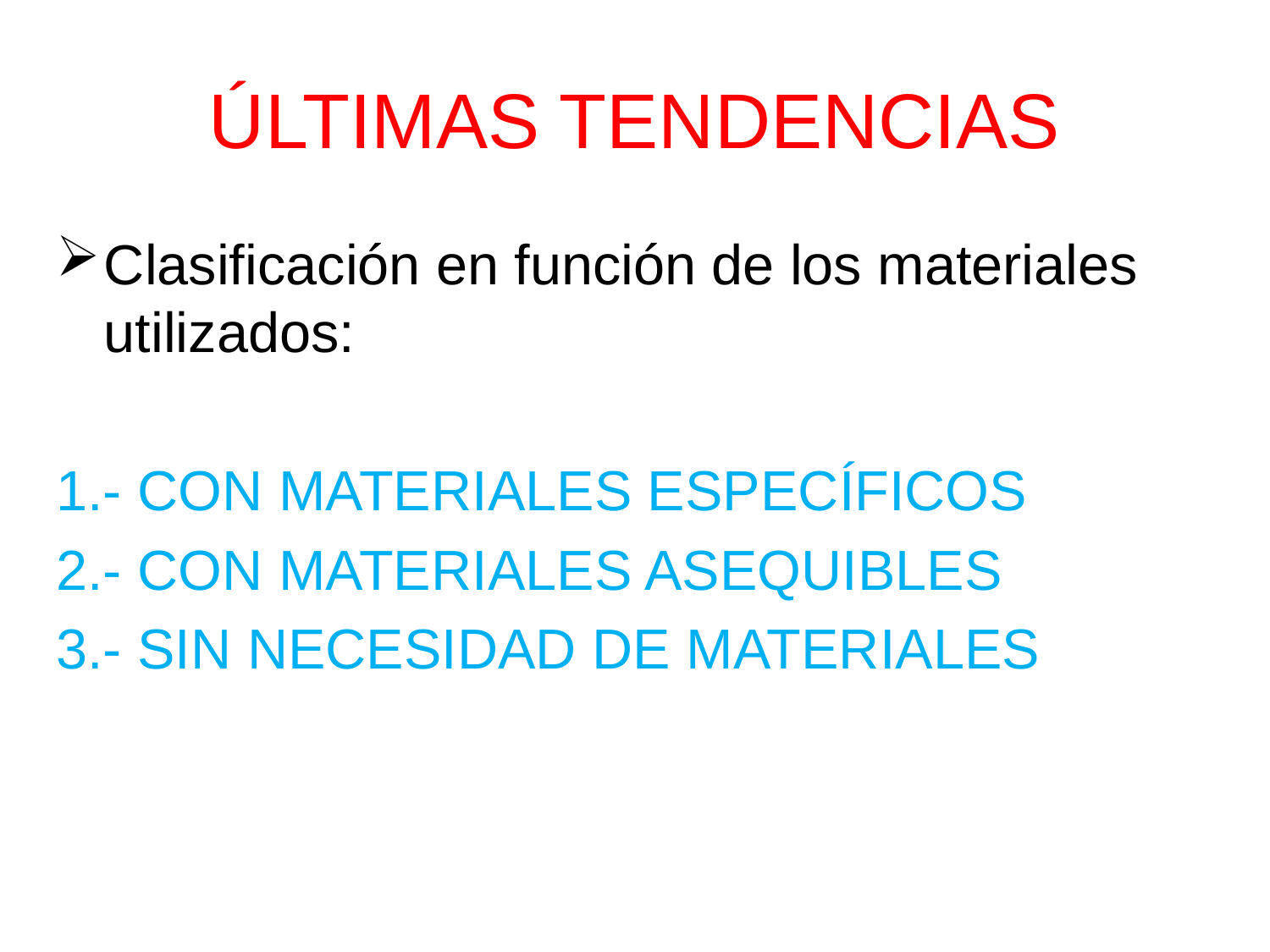

# ÚLTIMAS TENDENCIAS
Clasificación en función de los materiales utilizados:

1.- CON MATERIALES ESPECÍFICOS
2.- CON MATERIALES ASEQUIBLES
3.- SIN NECESIDAD DE MATERIALES